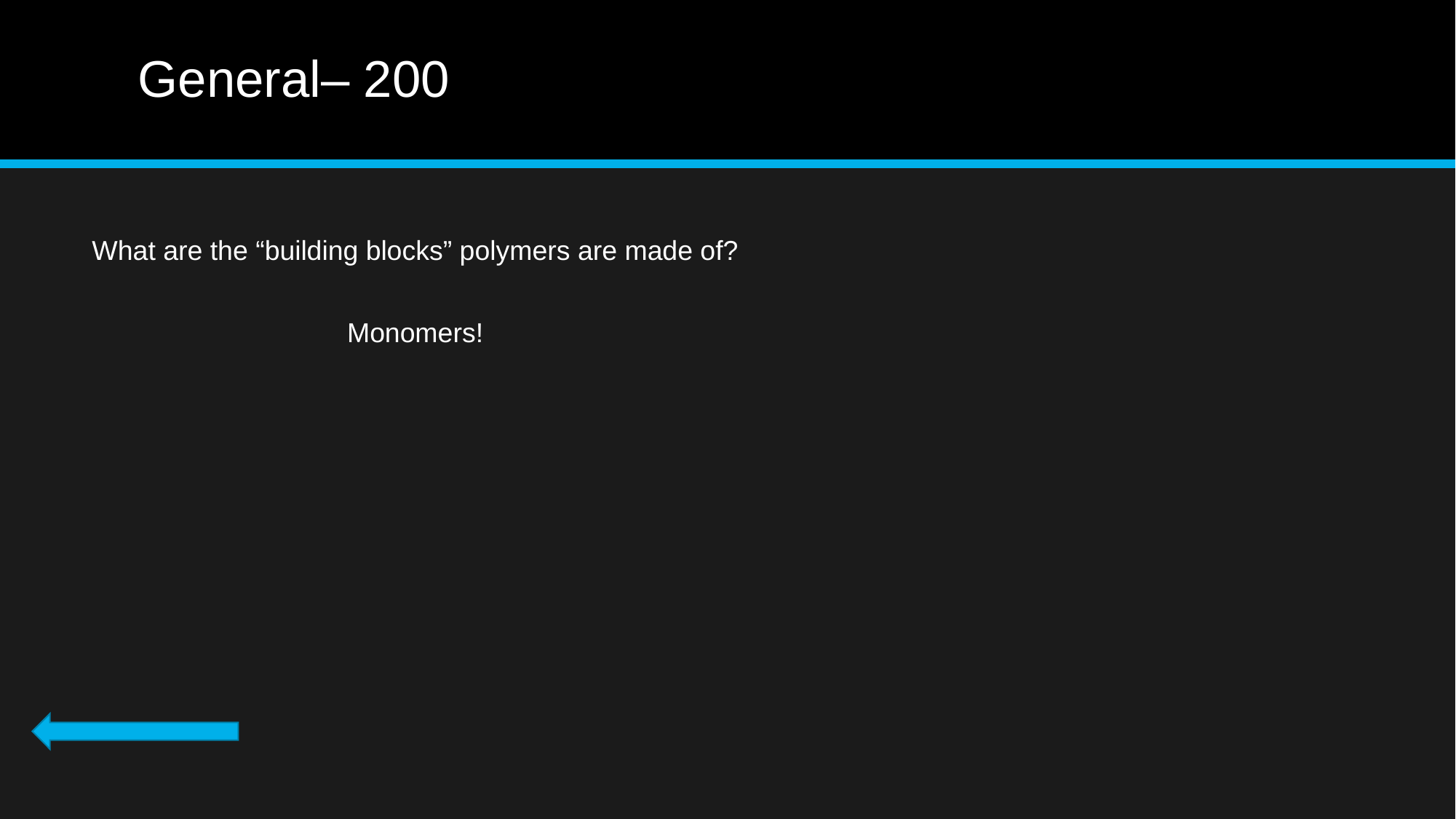

# General– 200
What are the “building blocks” polymers are made of?
Monomers!